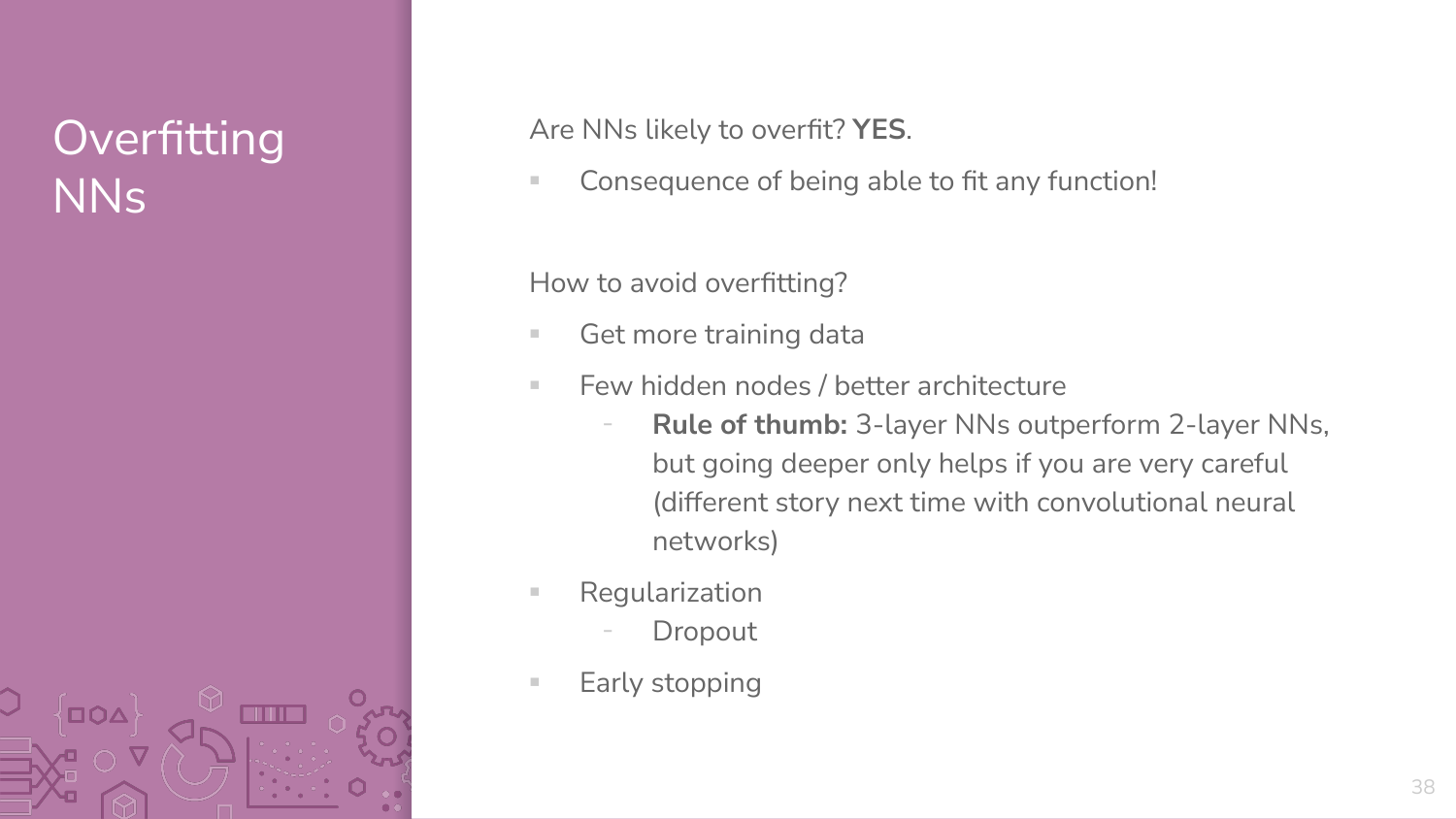

# Overfitting NNs
Are NNs likely to overfit? YES.
Consequence of being able to fit any function!

How to avoid overfitting?
Get more training data
Few hidden nodes / better architecture
Rule of thumb: 3-layer NNs outperform 2-layer NNs, but going deeper only helps if you are very careful (different story next time with convolutional neural networks)
Regularization
Dropout
Early stopping
38